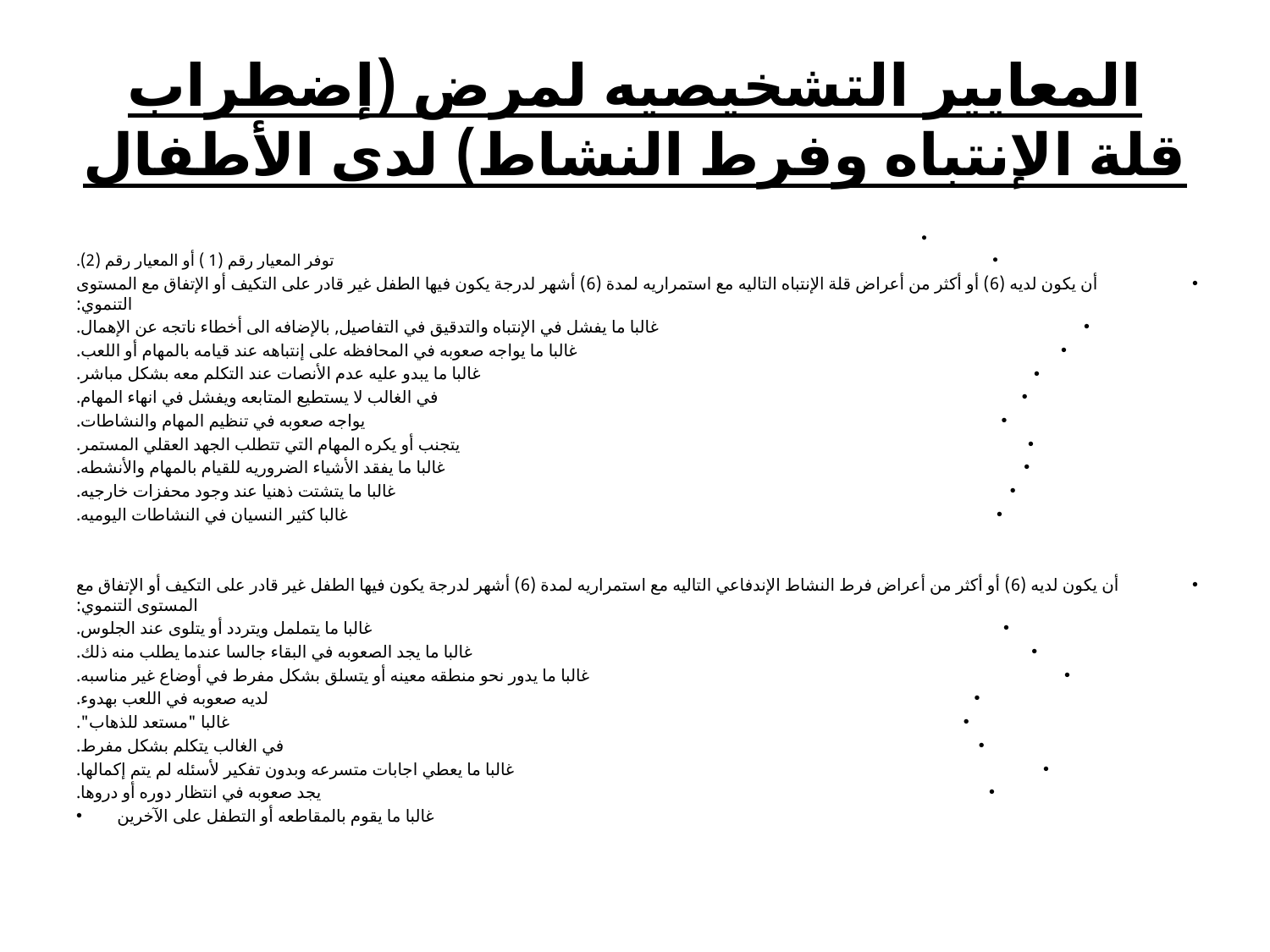

# المعايير التشخيصيه لمرض (إضطراب قلة الإنتباه وفرط النشاط) لدى الأطفال

توفر المعيار رقم (1 ) أو المعيار رقم (2).
أن يكون لديه (6) أو أكثر من أعراض قلة الإنتباه التاليه مع استمراريه لمدة (6) أشهر لدرجة يكون فيها الطفل غير قادر على التكيف أو الإتفاق مع المستوى التنموي:
غالبا ما يفشل في الإنتباه والتدقيق في التفاصيل, بالإضافه الى أخطاء ناتجه عن الإهمال.
غالبا ما يواجه صعوبه في المحافظه على إنتباهه عند قيامه بالمهام أو اللعب.
غالبا ما يبدو عليه عدم الأنصات عند التكلم معه بشكل مباشر.
في الغالب لا يستطيع المتابعه ويفشل في انهاء المهام.
يواجه صعوبه في تنظيم المهام والنشاطات.
يتجنب أو يكره المهام التي تتطلب الجهد العقلي المستمر.
غالبا ما يفقد الأشياء الضروريه للقيام بالمهام والأنشطه.
غالبا ما يتشتت ذهنيا عند وجود محفزات خارجيه.
غالبا كثير النسيان في النشاطات اليوميه.

أن يكون لديه (6) أو أكثر من أعراض فرط النشاط الإندفاعي التاليه مع استمراريه لمدة (6) أشهر لدرجة يكون فيها الطفل غير قادر على التكيف أو الإتفاق مع المستوى التنموي:
غالبا ما يتململ ويتردد أو يتلوى عند الجلوس.
غالبا ما يجد الصعوبه في البقاء جالسا عندما يطلب منه ذلك.
غالبا ما يدور نحو منطقه معينه أو يتسلق بشكل مفرط في أوضاع غير مناسبه.
لديه صعوبه في اللعب بهدوء.
غالبا "مستعد للذهاب".
في الغالب يتكلم بشكل مفرط.
غالبا ما يعطي اجابات متسرعه وبدون تفكير لأسئله لم يتم إكمالها.
يجد صعوبه في انتظار دوره أو دروها.
غالبا ما يقوم بالمقاطعه أو التطفل على الآخرين